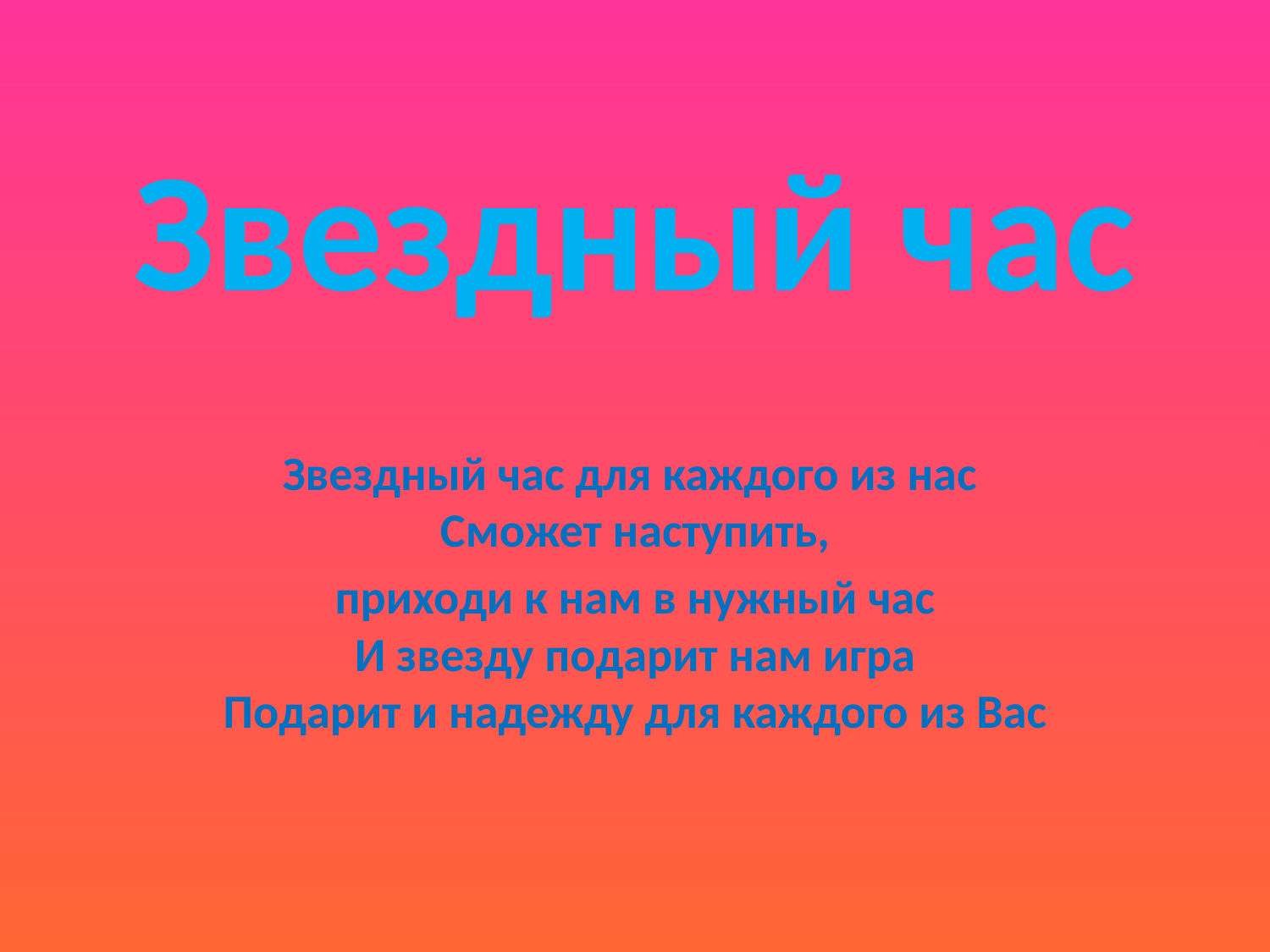

# Звездный час
Звездный час для каждого из нас 
Сможет наступить,
 приходи к нам в нужный час 
И звезду подарит нам игра
Подарит и надежду для каждого из Вас